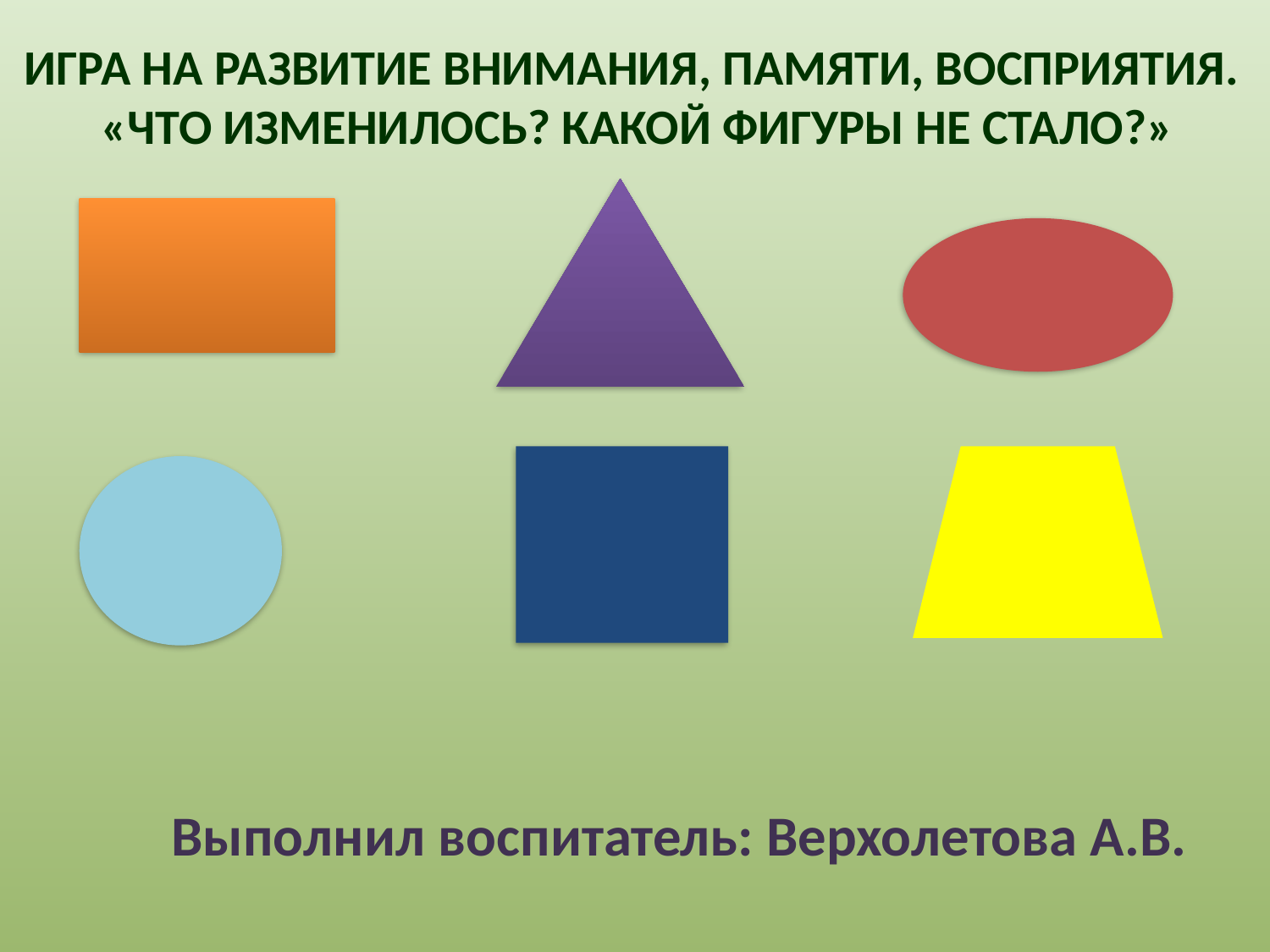

ИГРА На развитие внимания, памяти, восприятия.
«что изменилось? Какой фигуры не стало?»

Выполнил воспитатель: Верхолетова А.В.